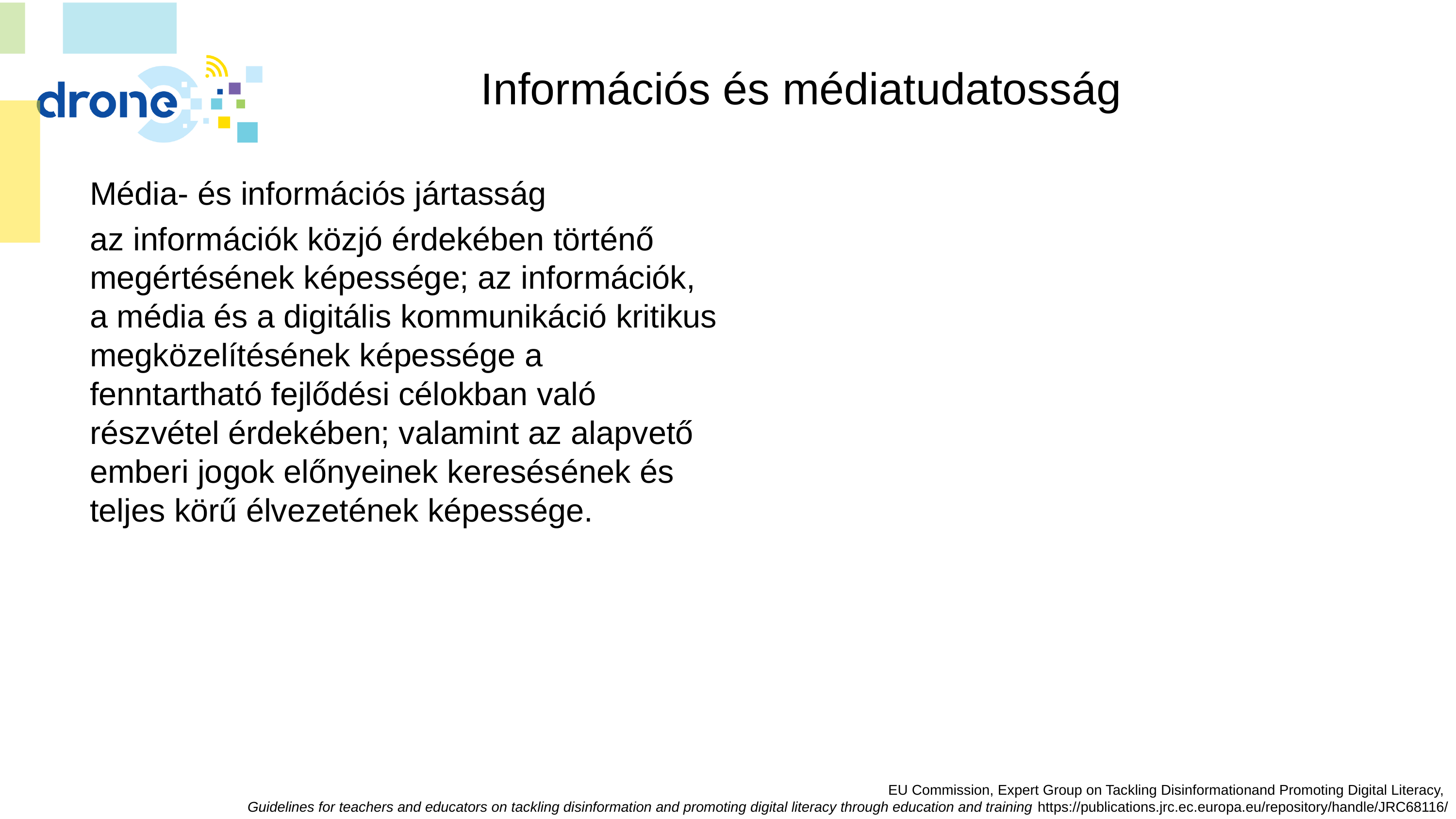

# Információs és médiatudatosság

Média- és információs jártasság
az információk közjó érdekében történő megértésének képessége; az információk, a média és a digitális kommunikáció kritikus megközelítésének képessége a fenntartható fejlődési célokban való részvétel érdekében; valamint az alapvető emberi jogok előnyeinek keresésének és teljes körű élvezetének képessége.

EU Commission, Expert Group on Tackling Disinformationand Promoting Digital Literacy,
Guidelines for teachers and educators on tackling disinformation and promoting digital literacy through education and training https://publications.jrc.ec.europa.eu/repository/handle/JRC68116/